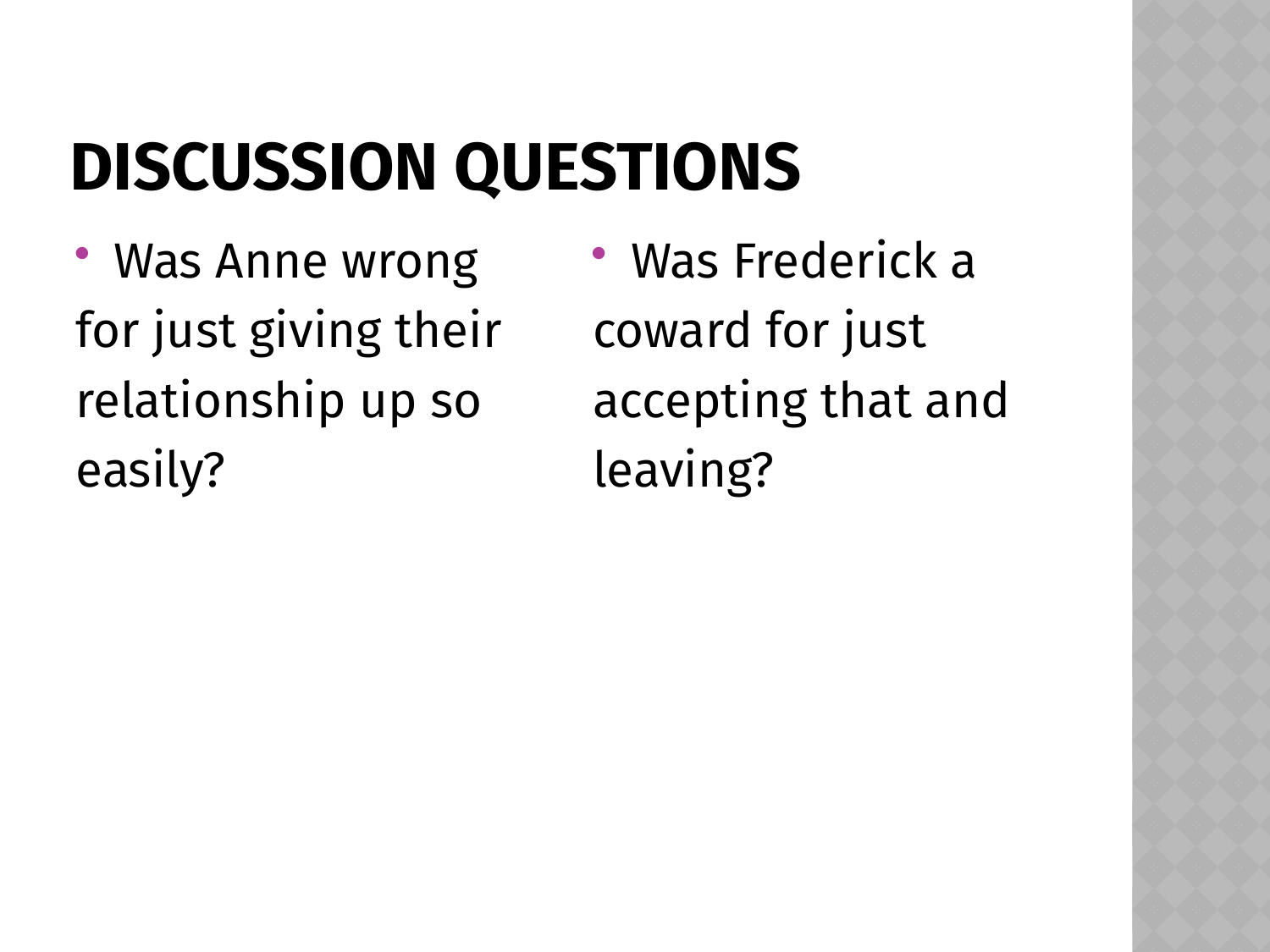

# DISCUSSION QUESTIONS
Was Anne wrong
for just giving their
relationship up so
easily?
Was Frederick a
coward for just
accepting that and
leaving?